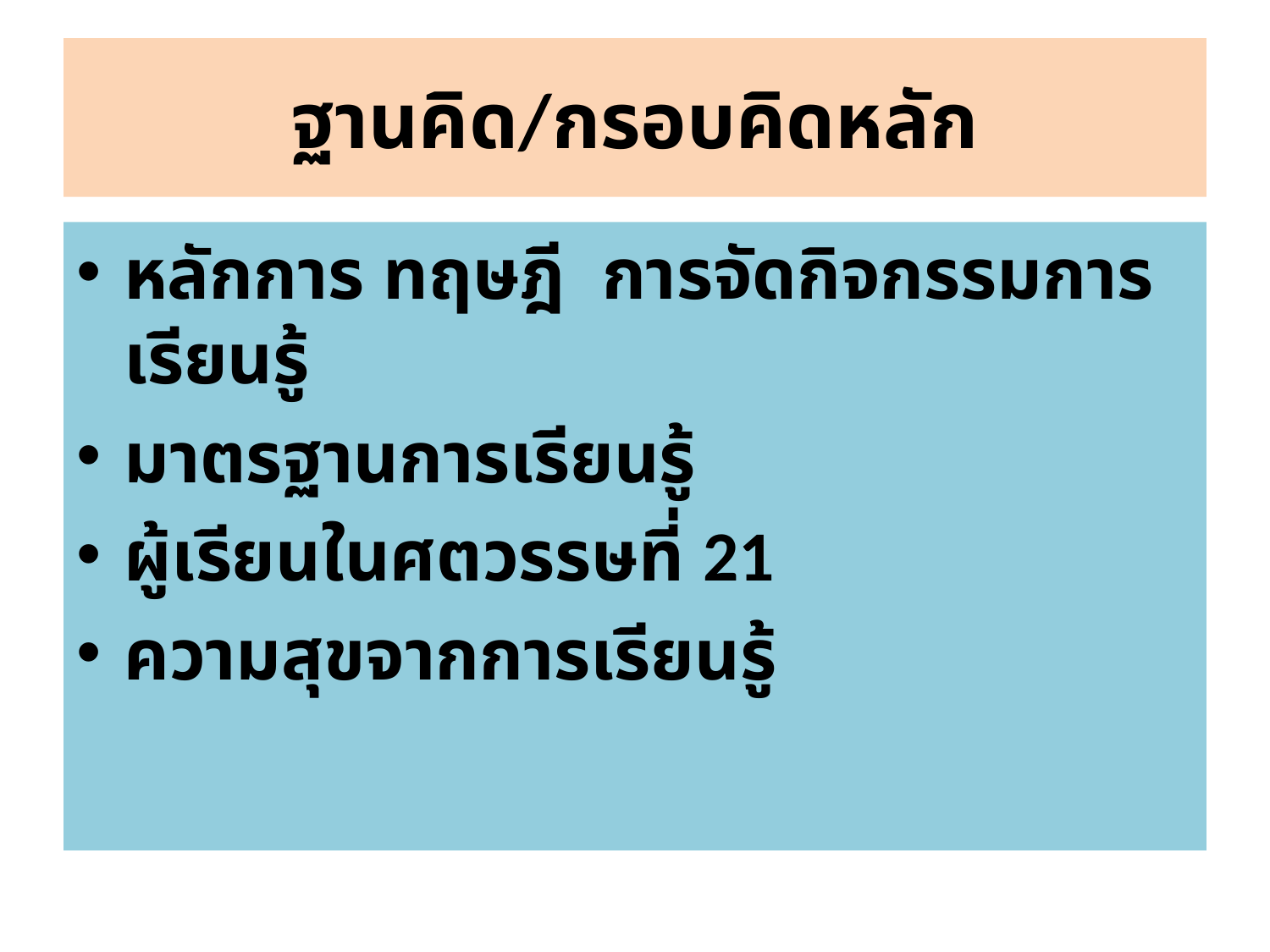

# ฐานคิด/กรอบคิดหลัก
หลักการ ทฤษฎี  การจัดกิจกรรมการเรียนรู้
มาตรฐานการเรียนรู้
ผู้เรียนในศตวรรษที่ 21
ความสุขจากการเรียนรู้